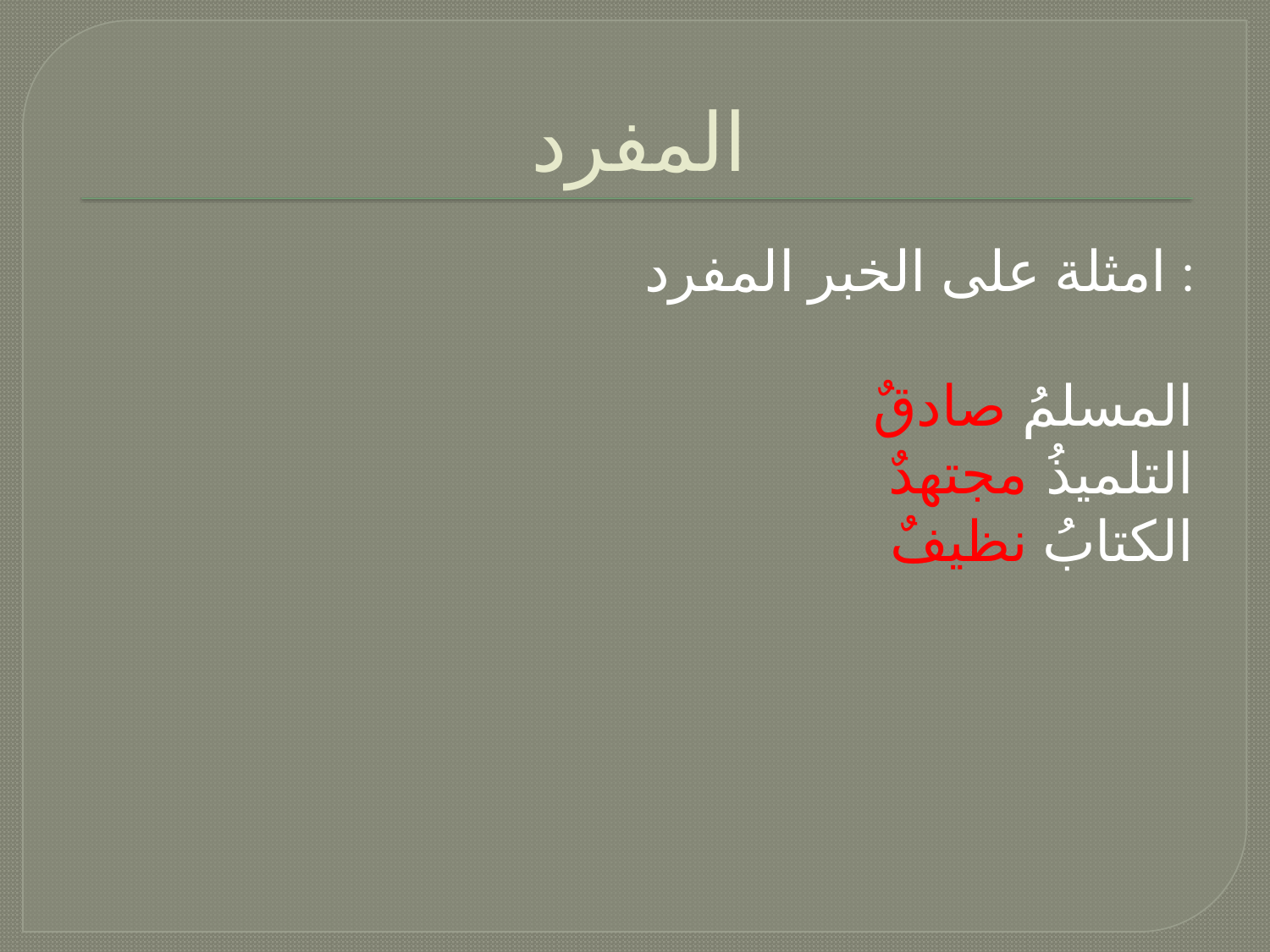

# المفرد
امثلة على الخبر المفرد :

المسلمُ صادقٌ
التلميذُ مجتهدٌ
الكتابُ نظيفٌ